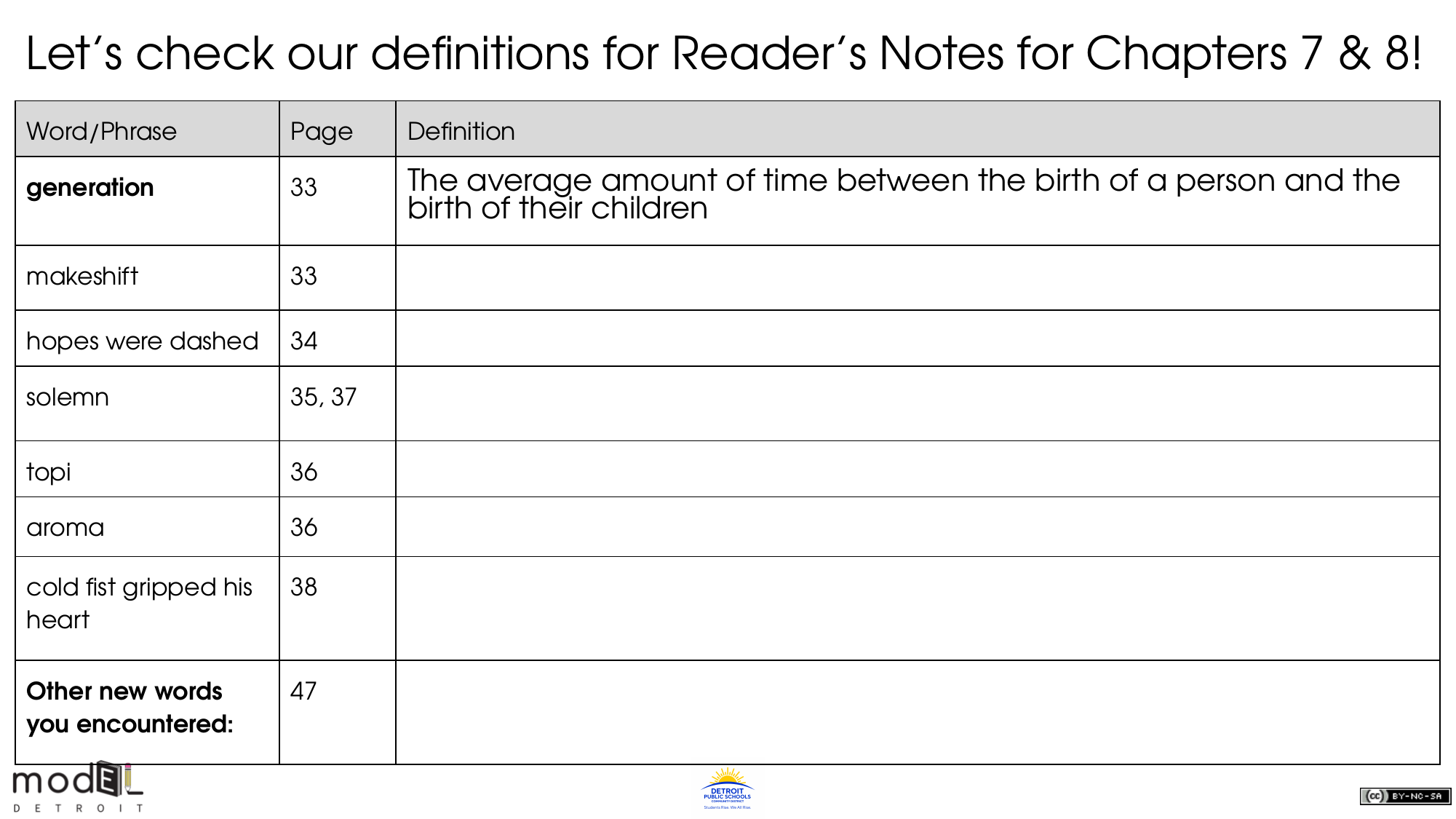

Let’s check our definitions for Reader’s Notes for Chapters 7 & 8!
| Word/Phrase | Page | Definition |
| --- | --- | --- |
| generation | 33 | The average amount of time between the birth of a person and the birth of their children |
| makeshift | 33 |  |
| hopes were dashed | 34 |  |
| solemn | 35, 37 |  |
| topi | 36 |  |
| aroma | 36 |  |
| cold fist gripped his heart | 38 |  |
| Other new words you encountered: | 47 |  |